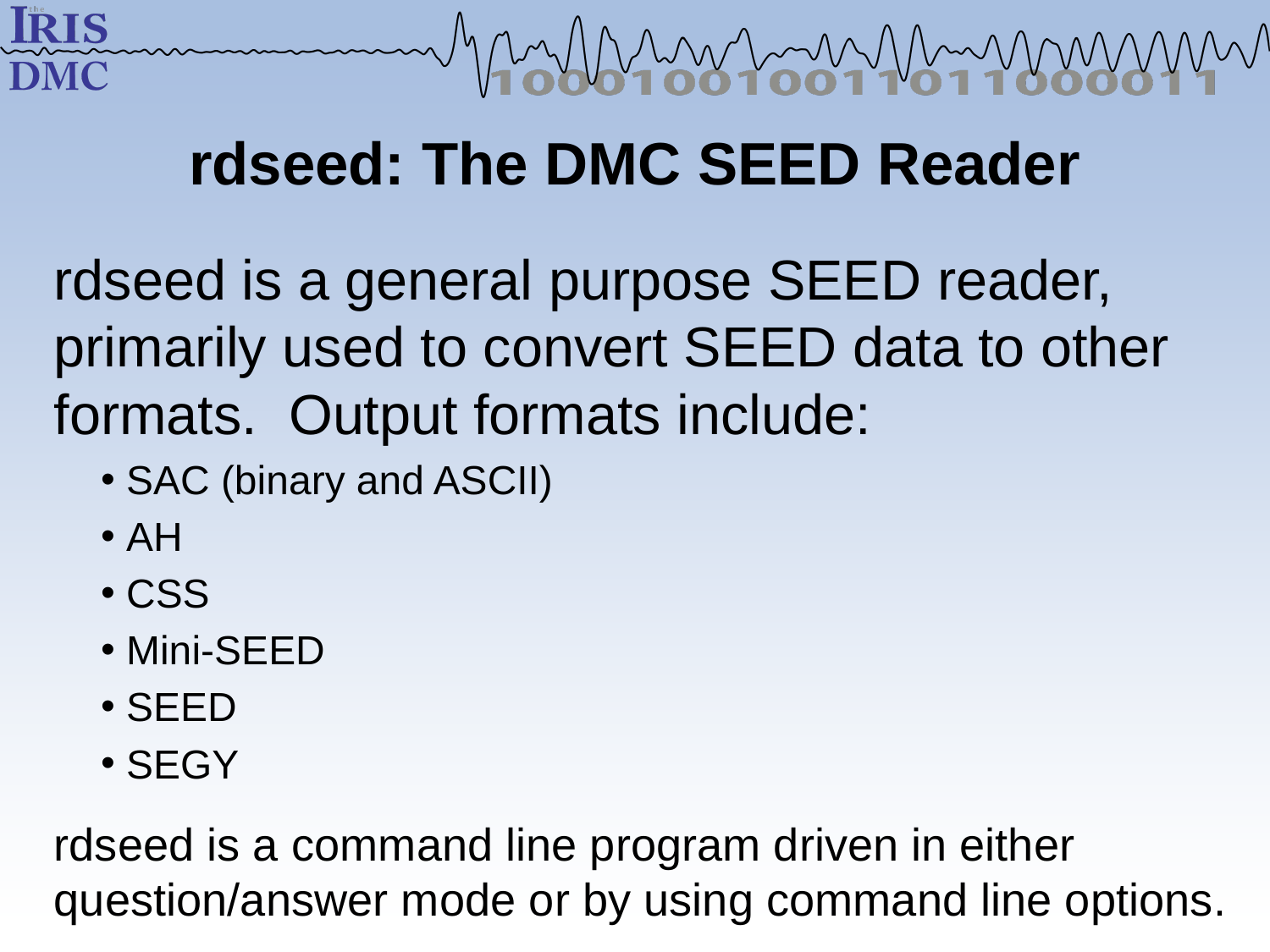

# rdseed: The DMC SEED Reader
rdseed is a general purpose SEED reader, primarily used to convert SEED data to other formats.  Output formats include:
 SAC (binary and ASCII)
 AH
 CSS
 Mini-SEED
 SEED
 SEGY

rdseed is a command line program driven in either question/answer mode or by using command line options.